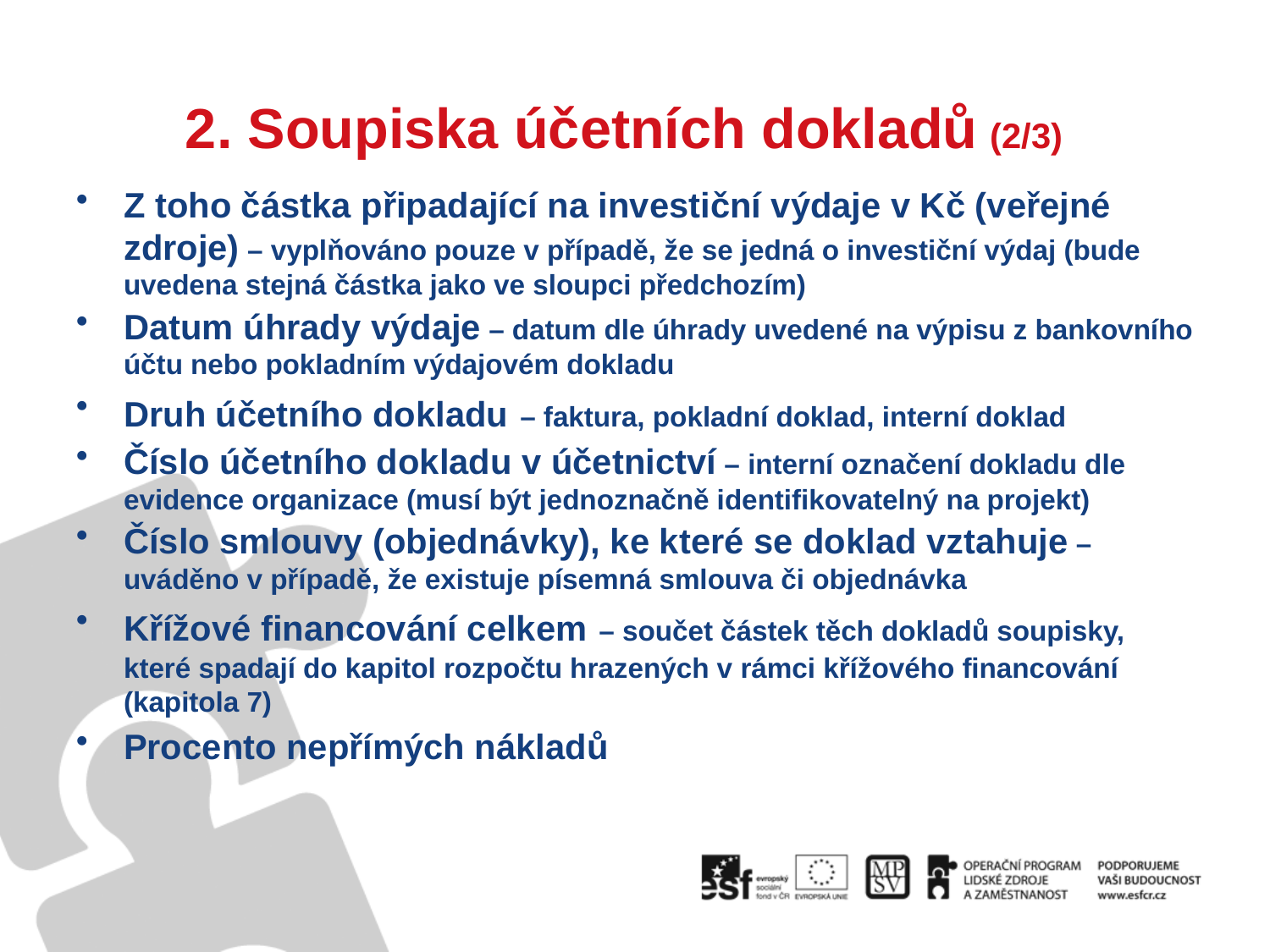

# 2. Soupiska účetních dokladů (2/3)
Z toho částka připadající na investiční výdaje v Kč (veřejné zdroje) – vyplňováno pouze v případě, že se jedná o investiční výdaj (bude uvedena stejná částka jako ve sloupci předchozím)
Datum úhrady výdaje – datum dle úhrady uvedené na výpisu z bankovního účtu nebo pokladním výdajovém dokladu
Druh účetního dokladu – faktura, pokladní doklad, interní doklad
Číslo účetního dokladu v účetnictví – interní označení dokladu dle evidence organizace (musí být jednoznačně identifikovatelný na projekt)
Číslo smlouvy (objednávky), ke které se doklad vztahuje – uváděno v případě, že existuje písemná smlouva či objednávka
Křížové financování celkem – součet částek těch dokladů soupisky, které spadají do kapitol rozpočtu hrazených v rámci křížového financování (kapitola 7)
Procento nepřímých nákladů